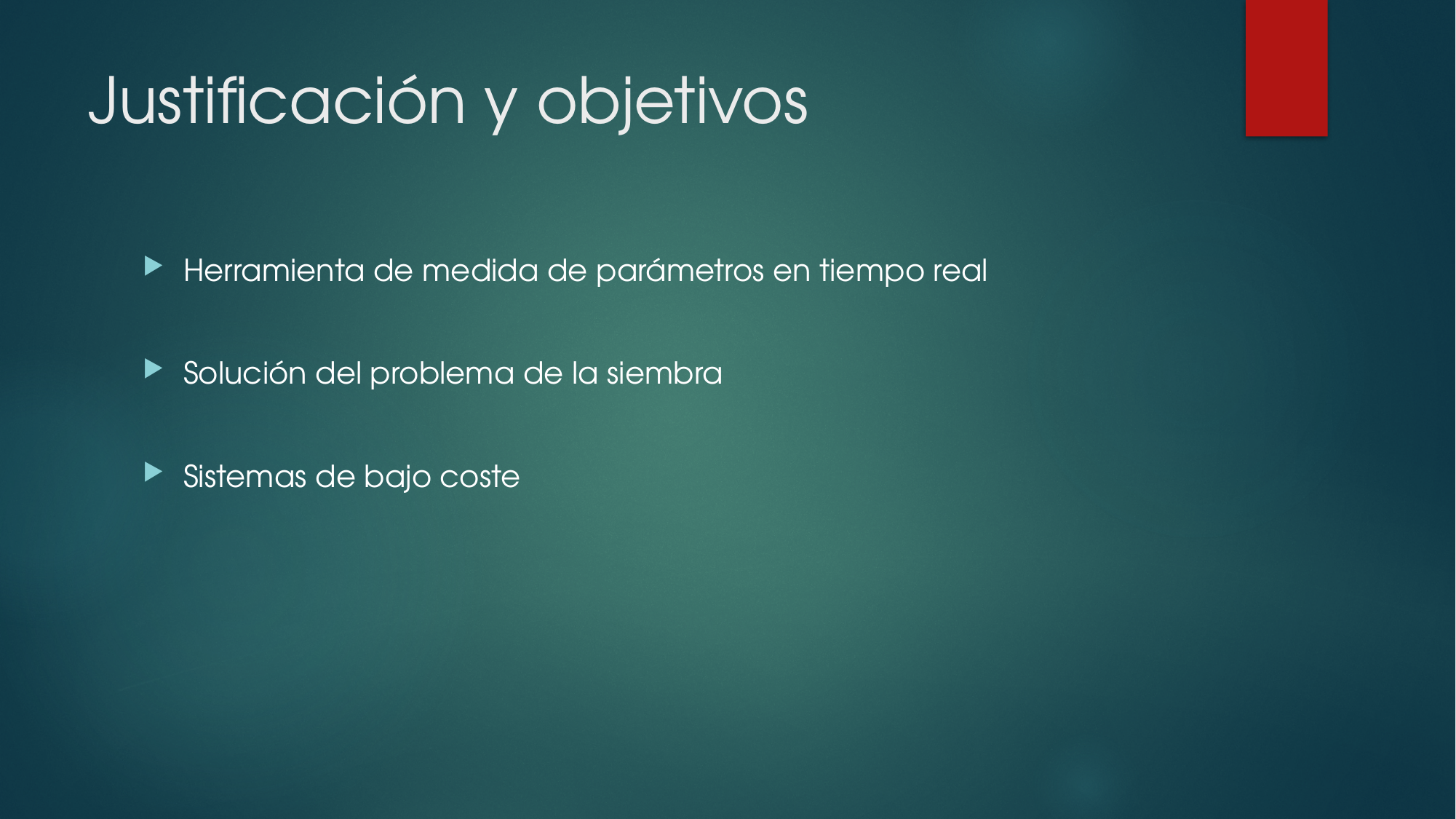

# Justificación y objetivos
Herramienta de medida de parámetros en tiempo real

Solución del problema de la siembra

Sistemas de bajo coste